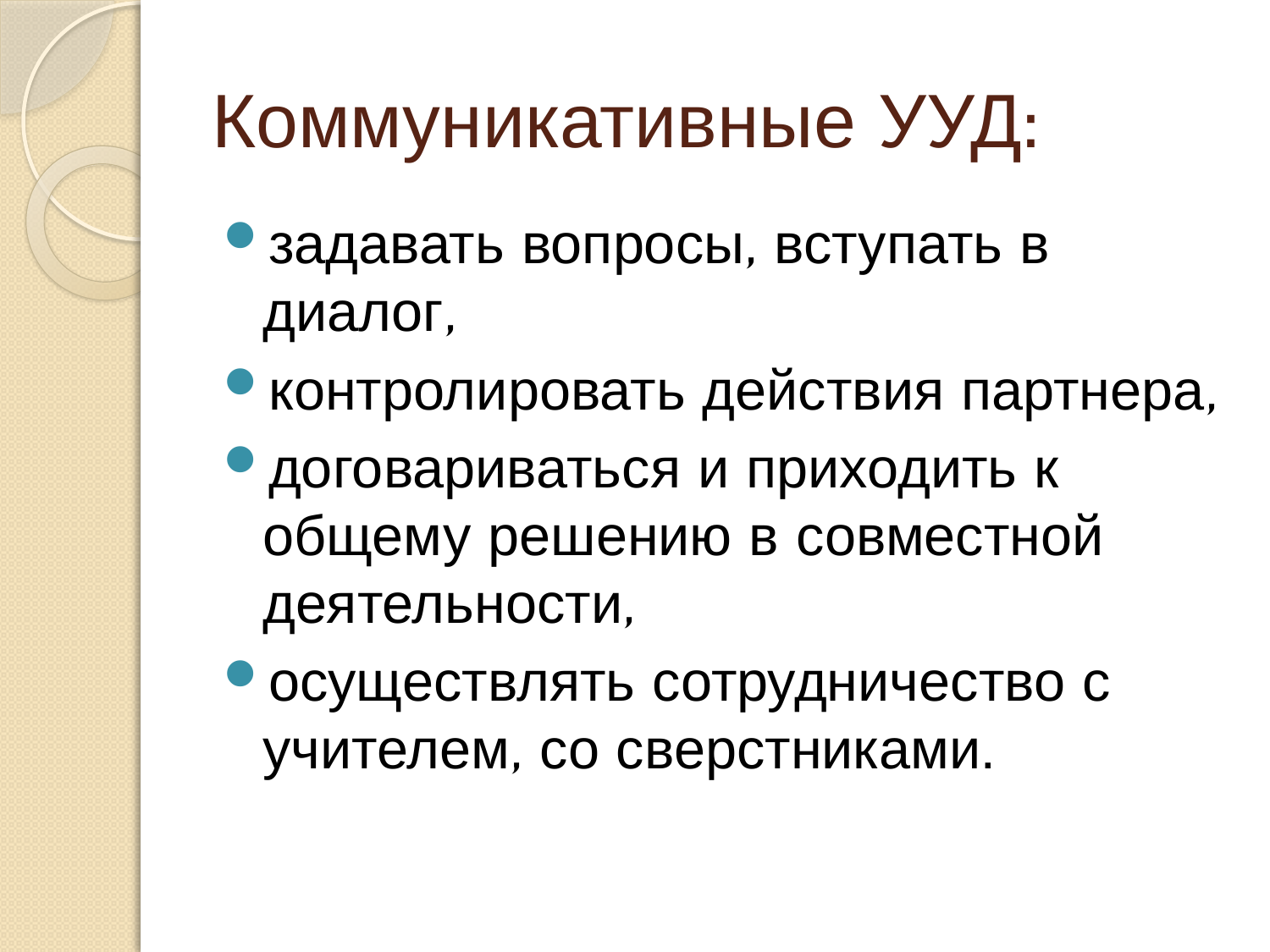

# Коммуникативные УУД:
задавать вопросы, вступать в диалог,
контролировать действия партнера,
договариваться и приходить к общему решению в совместной деятельности,
осуществлять сотрудничество с учителем, со сверстниками.